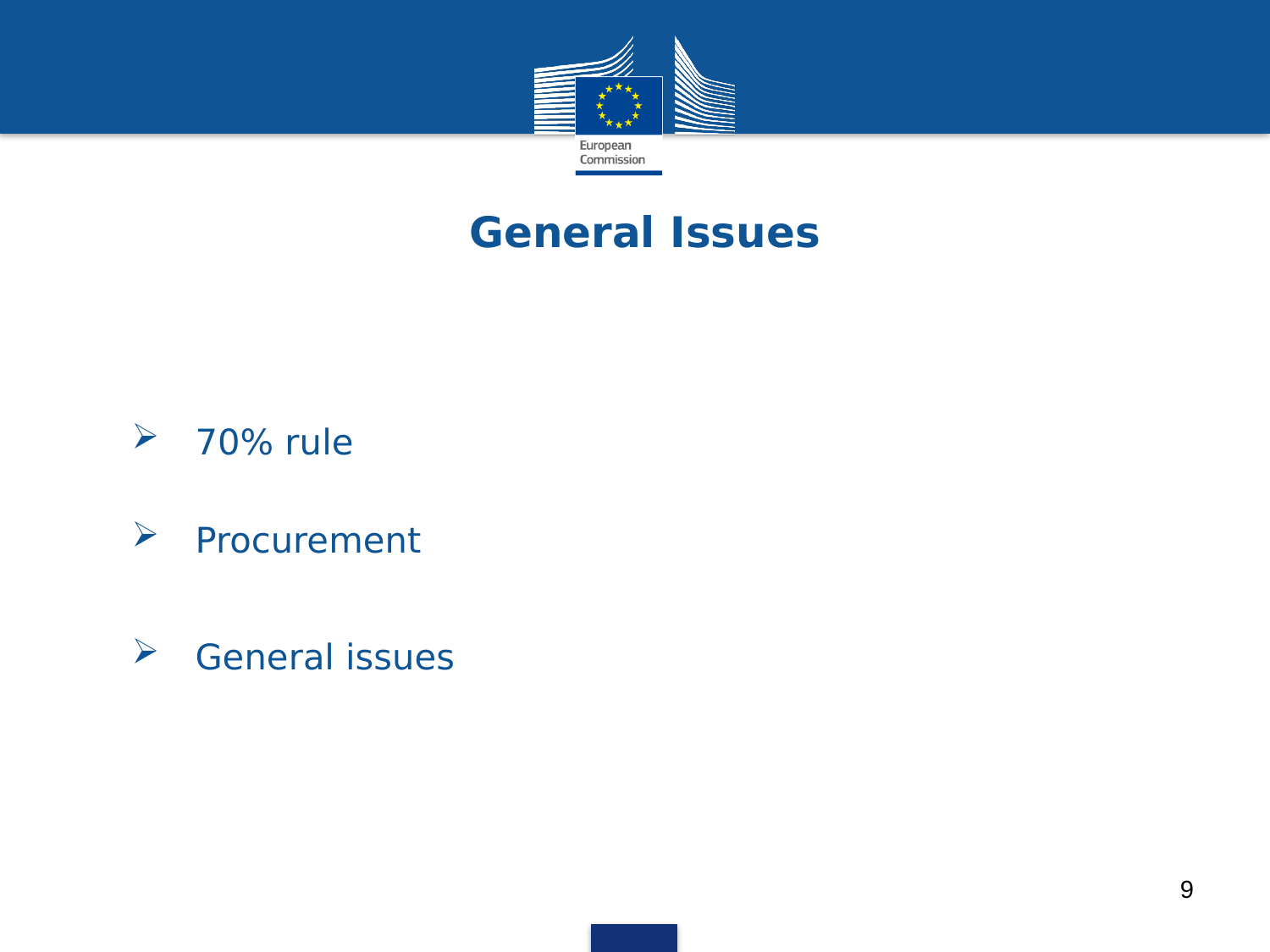

# General Issues

70% rule

Procurement

General issues

9